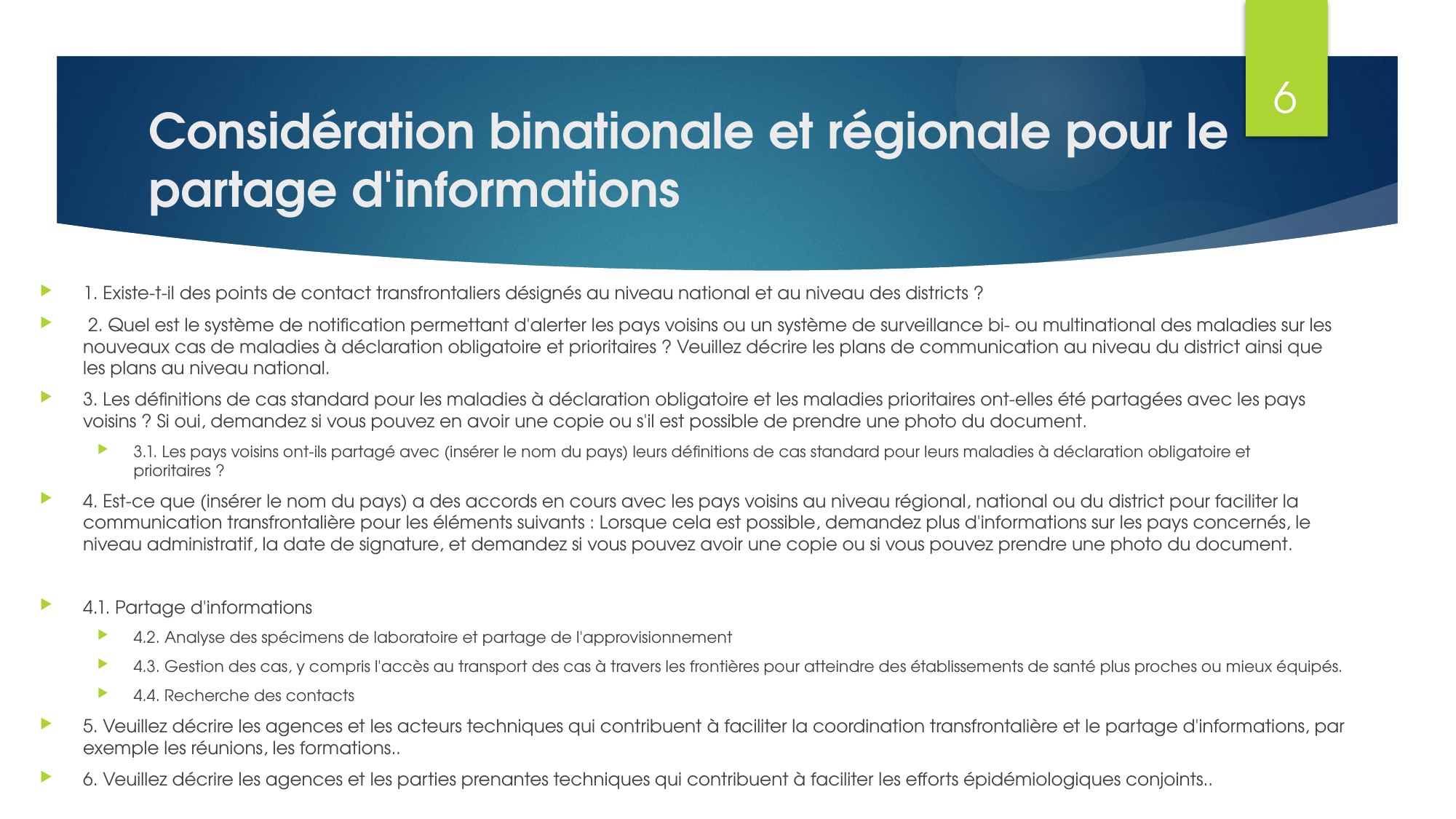

6
# Considération binationale et régionale pour le partage d'informations
1. Existe-t-il des points de contact transfrontaliers désignés au niveau national et au niveau des districts ?
 2. Quel est le système de notification permettant d'alerter les pays voisins ou un système de surveillance bi- ou multinational des maladies sur les nouveaux cas de maladies à déclaration obligatoire et prioritaires ? Veuillez décrire les plans de communication au niveau du district ainsi que les plans au niveau national.
3. Les définitions de cas standard pour les maladies à déclaration obligatoire et les maladies prioritaires ont-elles été partagées avec les pays voisins ? Si oui, demandez si vous pouvez en avoir une copie ou s'il est possible de prendre une photo du document.
3.1. Les pays voisins ont-ils partagé avec (insérer le nom du pays) leurs définitions de cas standard pour leurs maladies à déclaration obligatoire et prioritaires ?
4. Est-ce que (insérer le nom du pays) a des accords en cours avec les pays voisins au niveau régional, national ou du district pour faciliter la communication transfrontalière pour les éléments suivants : Lorsque cela est possible, demandez plus d'informations sur les pays concernés, le niveau administratif, la date de signature, et demandez si vous pouvez avoir une copie ou si vous pouvez prendre une photo du document.

4.1. Partage d'informations
4.2. Analyse des spécimens de laboratoire et partage de l'approvisionnement
4.3. Gestion des cas, y compris l'accès au transport des cas à travers les frontières pour atteindre des établissements de santé plus proches ou mieux équipés.
4.4. Recherche des contacts
5. Veuillez décrire les agences et les acteurs techniques qui contribuent à faciliter la coordination transfrontalière et le partage d'informations, par exemple les réunions, les formations..
6. Veuillez décrire les agences et les parties prenantes techniques qui contribuent à faciliter les efforts épidémiologiques conjoints..